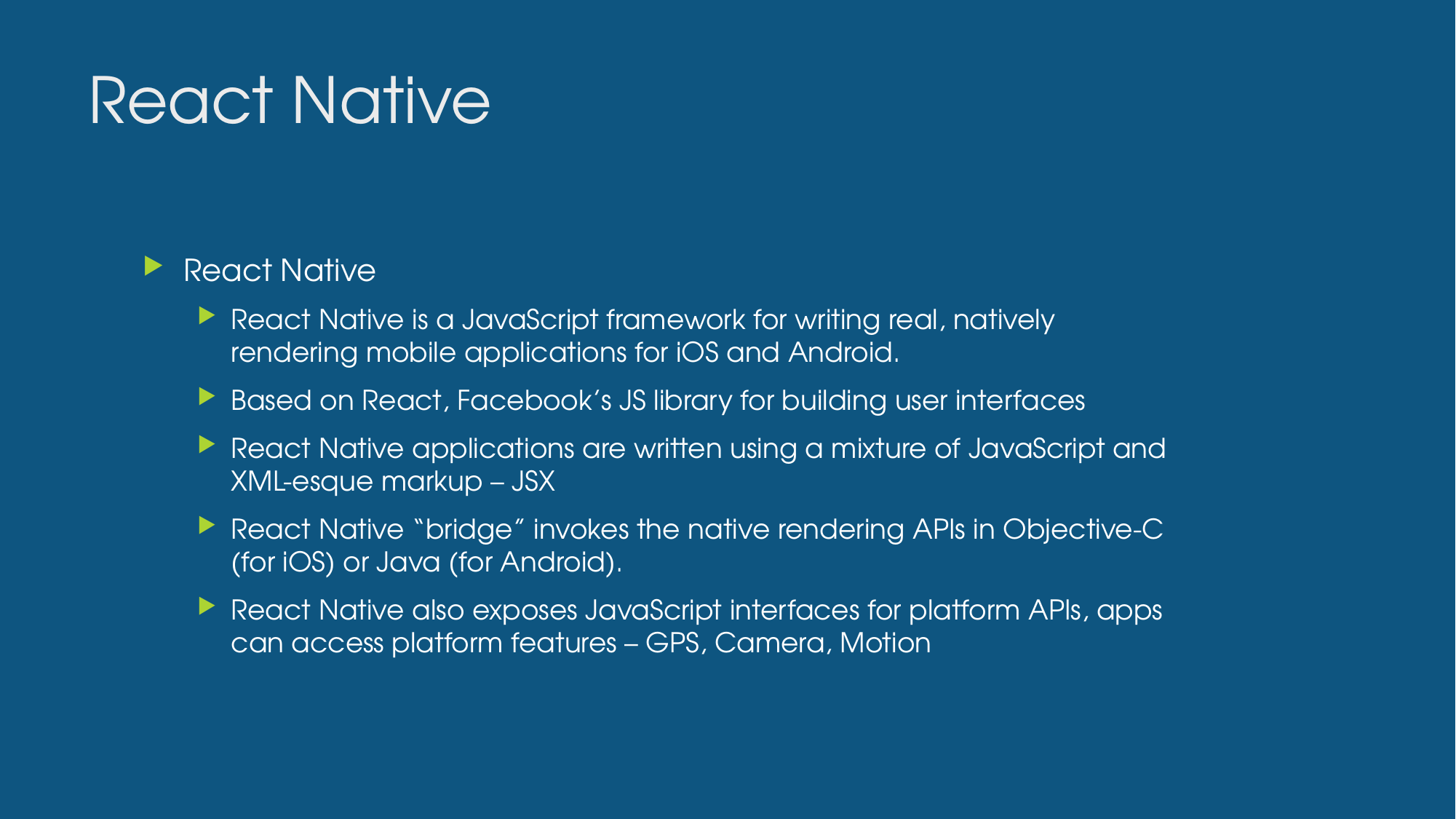

10
# React Native
React Native
React Native is a JavaScript framework for writing real, natively rendering mobile applications for iOS and Android.
Based on React, Facebook’s JS library for building user interfaces
React Native applications are written using a mixture of JavaScript and XML-esque markup – JSX
React Native “bridge” invokes the native rendering APIs in Objective-C (for iOS) or Java (for Android).
React Native also exposes JavaScript interfaces for platform APIs, apps can access platform features – GPS, Camera, Motion